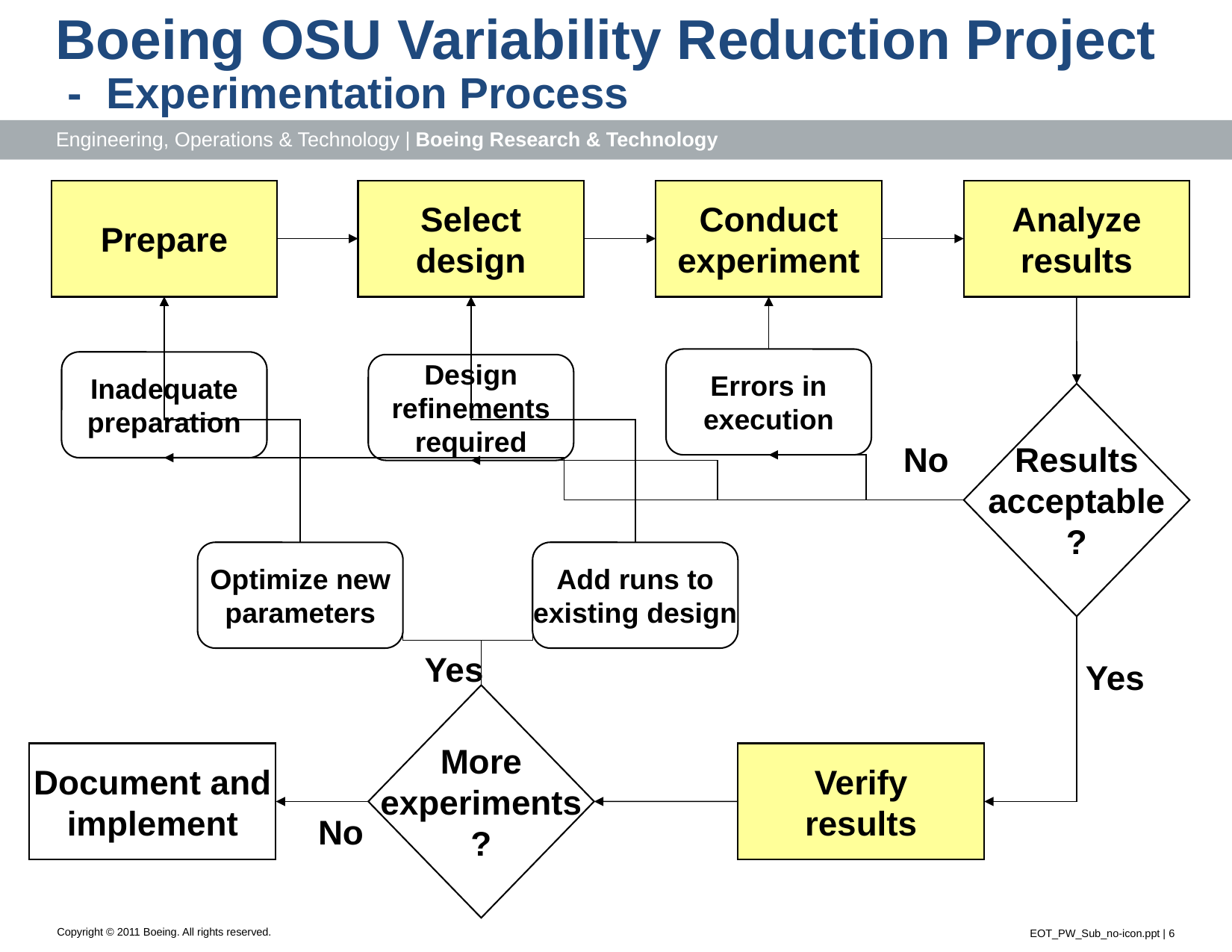

# Boeing OSU Variability Reduction Project -  Experimentation Process
Prepare
Select
design
Conduct
experiment
Analyze
results
Errors in
execution
Inadequate
preparation
Design
refinements
required
No
Optimize new
parameters
Add runs to
existing design
Yes
Yes
More
experiments
?
No
Results
acceptable
?
Document and
implement
Verify
results
EOT_PW_Sub_no-icon.ppt | 6